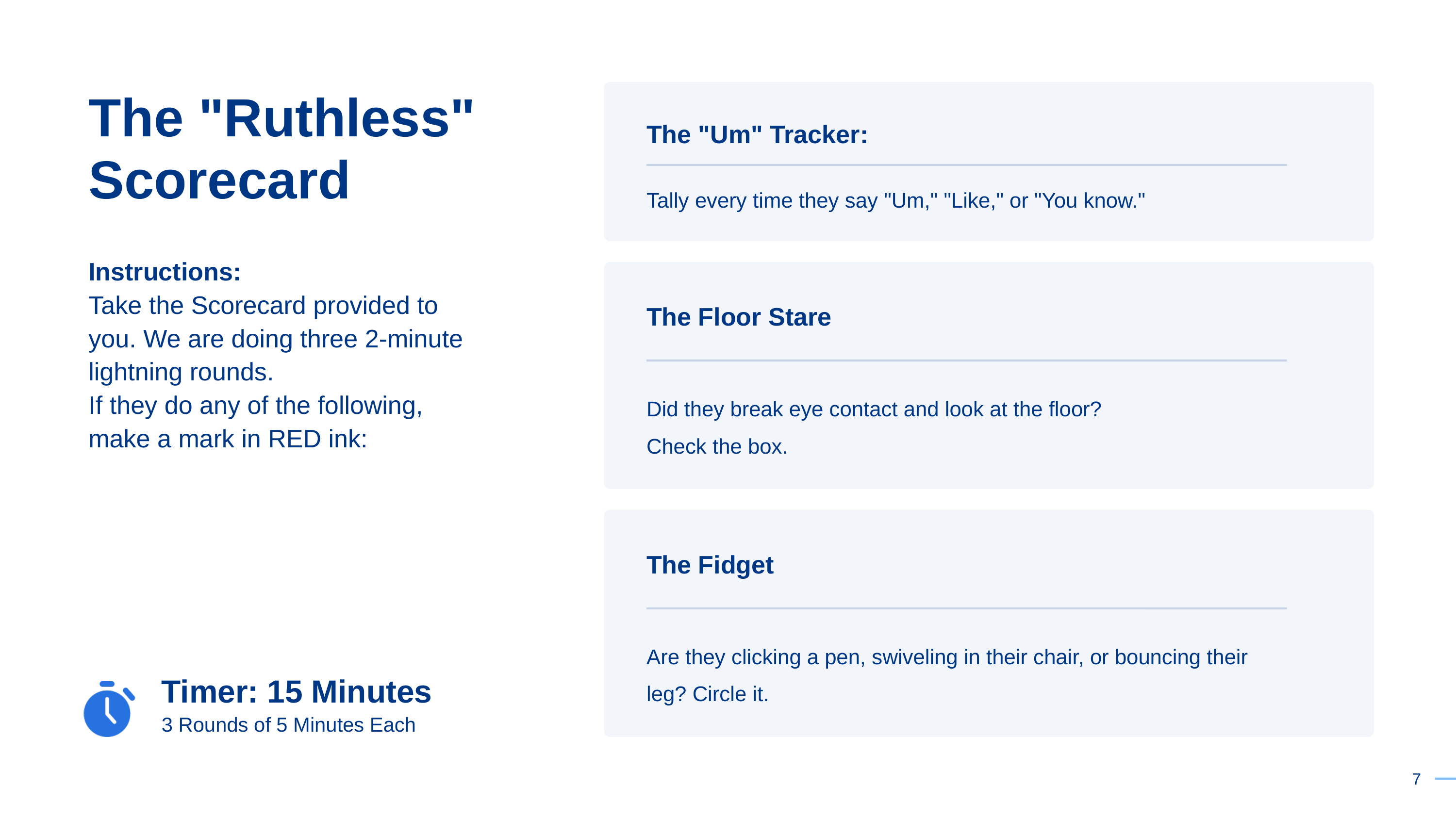

The "Um" Tracker:

Tally every time they say "Um," "Like," or "You know."
The "Ruthless" Scorecard
Instructions:
Take the Scorecard provided to you. We are doing three 2-minute lightning rounds.
If they do any of the following, make a mark in RED ink:

The Floor Stare

Did they break eye contact and look at the floor?
Check the box.

The Fidget

Are they clicking a pen, swiveling in their chair, or bouncing their leg? Circle it.
Timer: 15 Minutes
3 Rounds of 5 Minutes Each

7